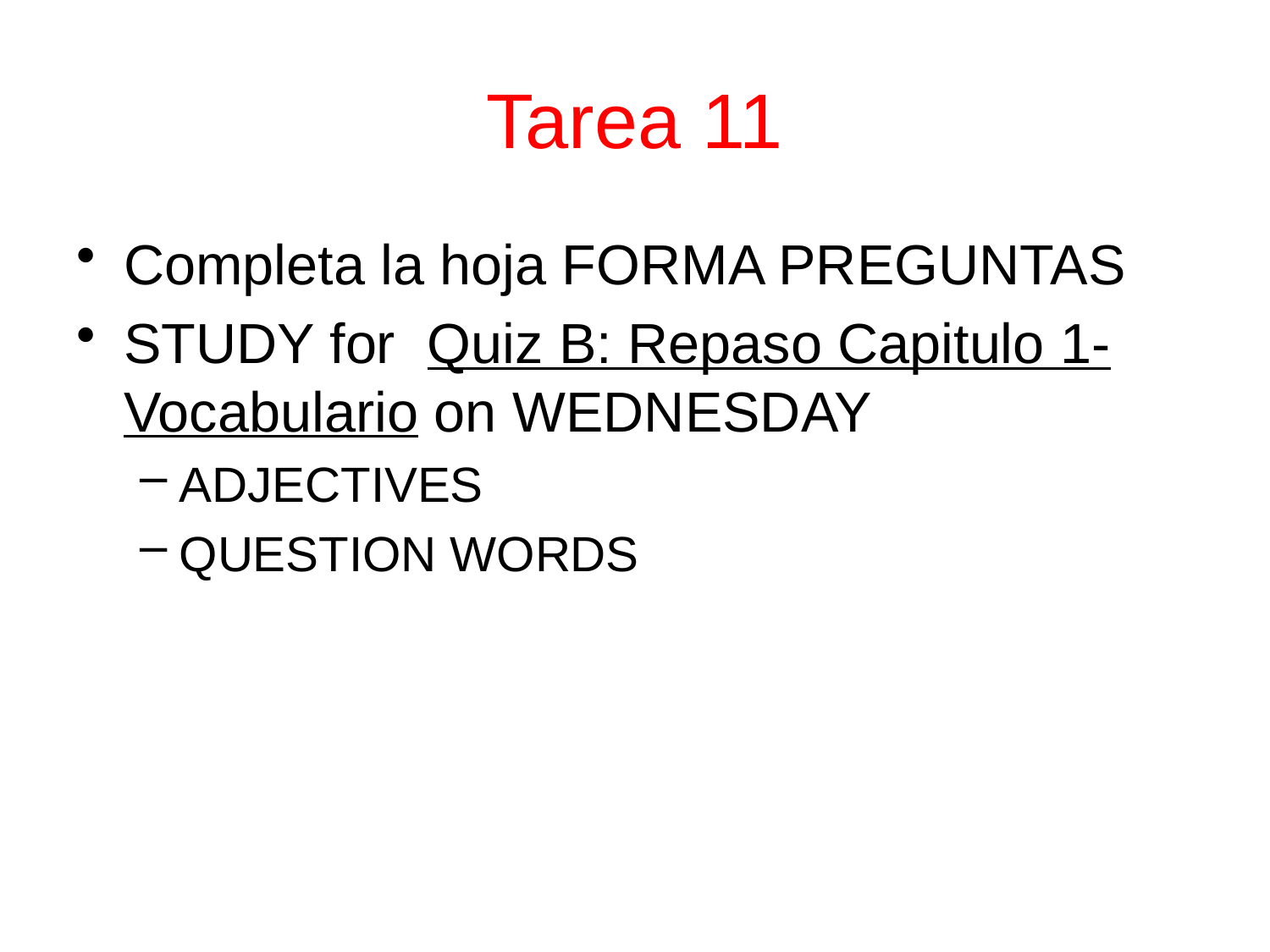

# Tarea 11
Completa la hoja FORMA PREGUNTAS
STUDY for  Quiz B: Repaso Capitulo 1- Vocabulario on WEDNESDAY
ADJECTIVES
QUESTION WORDS